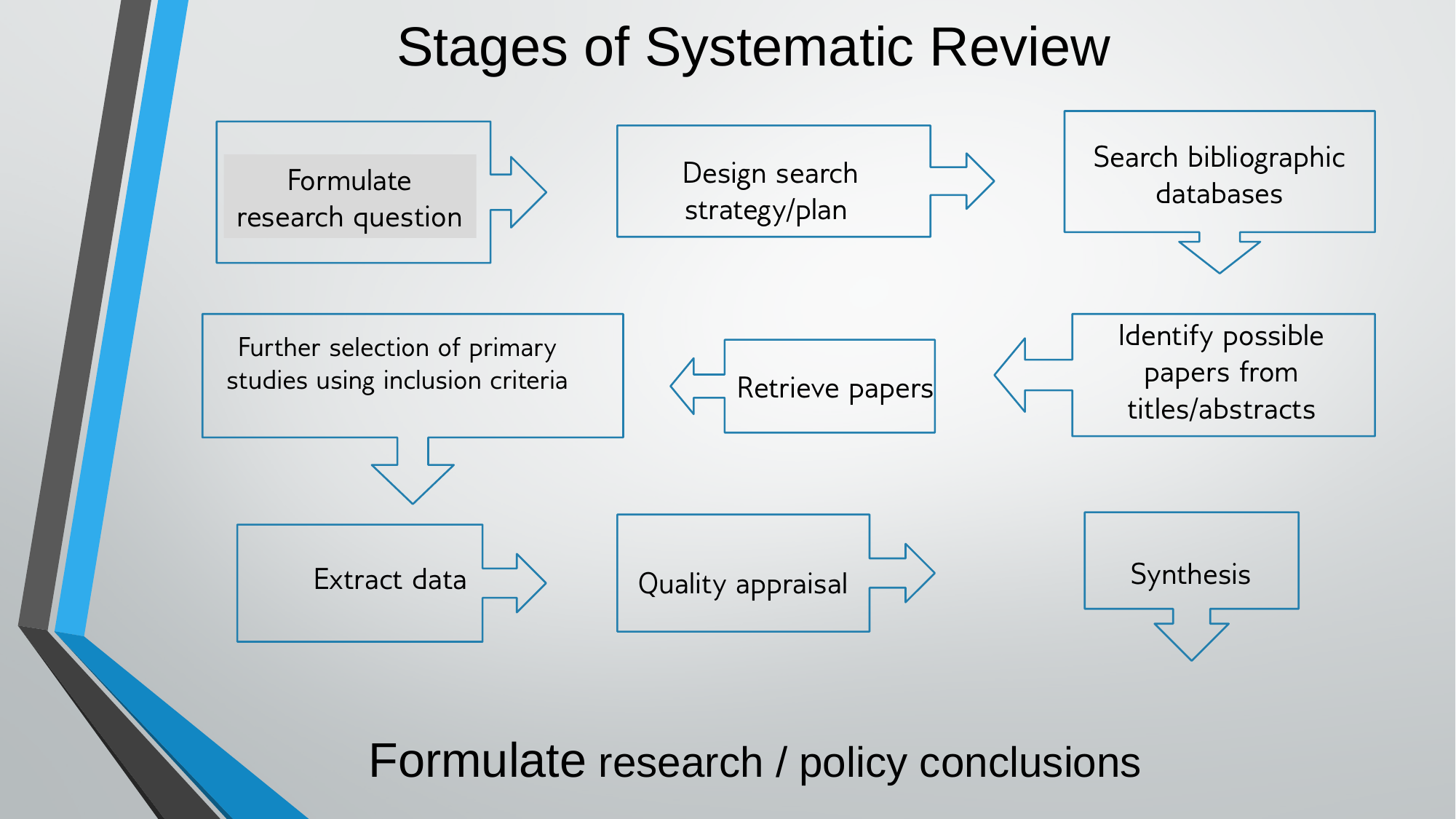

# Stages of Systematic Review

Search bibliographic databases
Design search strategy/plan
Formulate research question
Identify possible papers from titles/abstracts

Further selection of primary studies using inclusion criteria

Retrieve papers

Synthesis
Extract data
Quality appraisal
Formulate research / policy conclusions